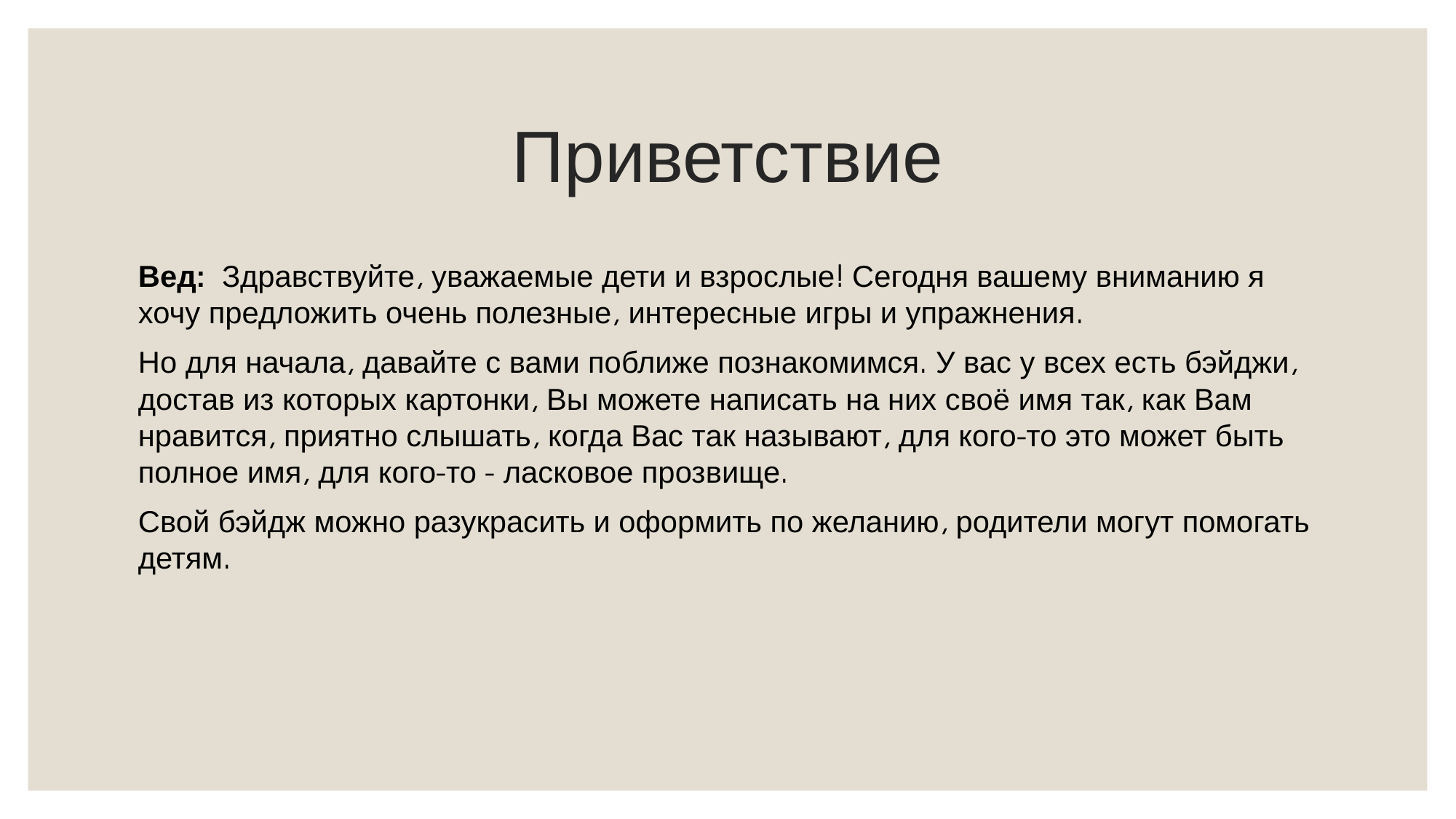

# Приветствие
Вед:  Здравствуйте, уважаемые дети и взрослые! Сегодня вашему вниманию я хочу предложить очень полезные, интересные игры и упражнения.
Но для начала, давайте с вами поближе познакомимся. У вас у всех есть бэйджи, достав из которых картонки, Вы можете написать на них своё имя так, как Вам нравится, приятно слышать, когда Вас так называют, для кого-то это может быть полное имя, для кого-то - ласковое прозвище.
Свой бэйдж можно разукрасить и оформить по желанию, родители могут помогать детям.